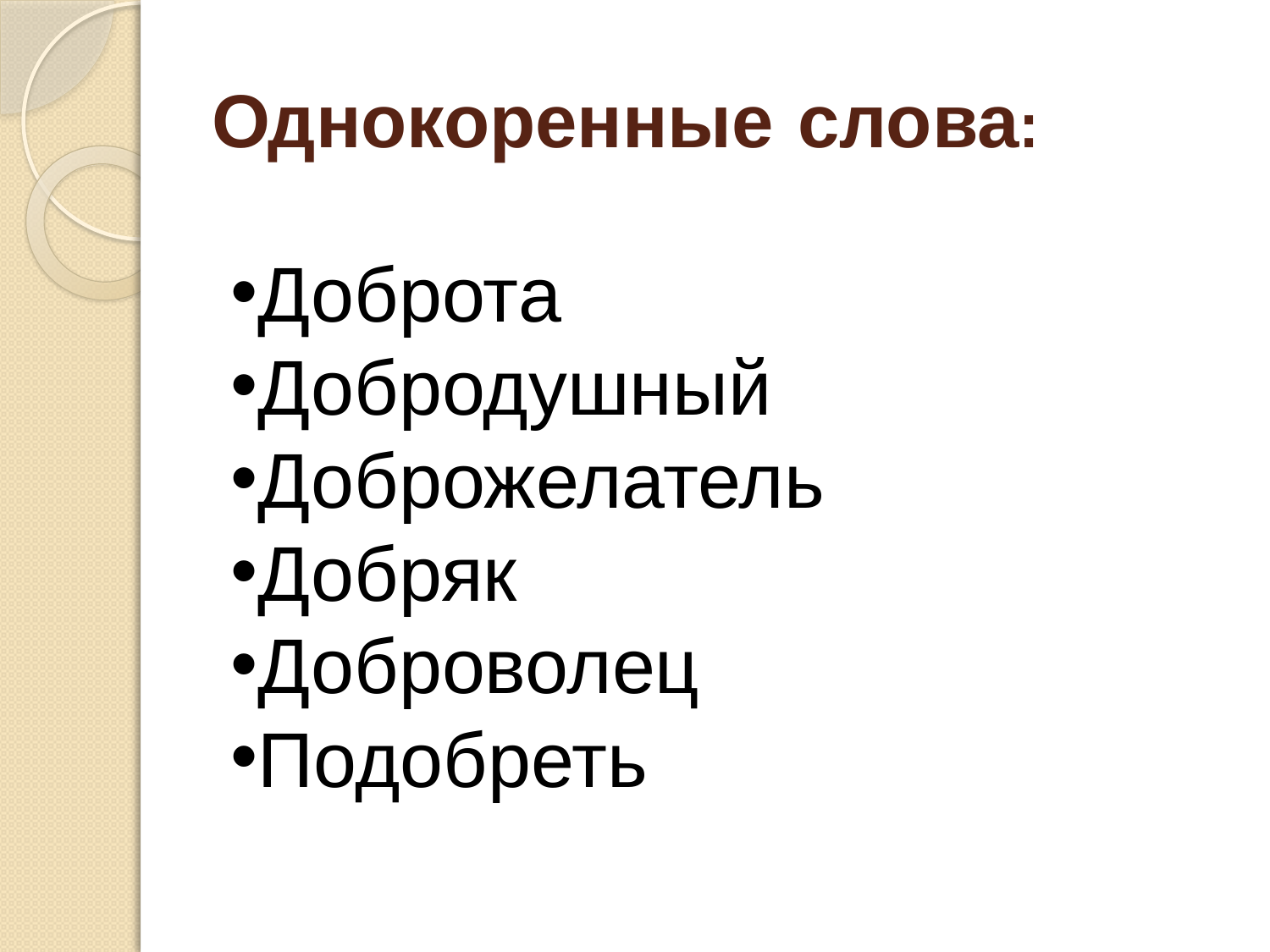

# Однокоренные слова:
Доброта
Добродушный
Доброжелатель
Добряк
Доброволец
Подобреть